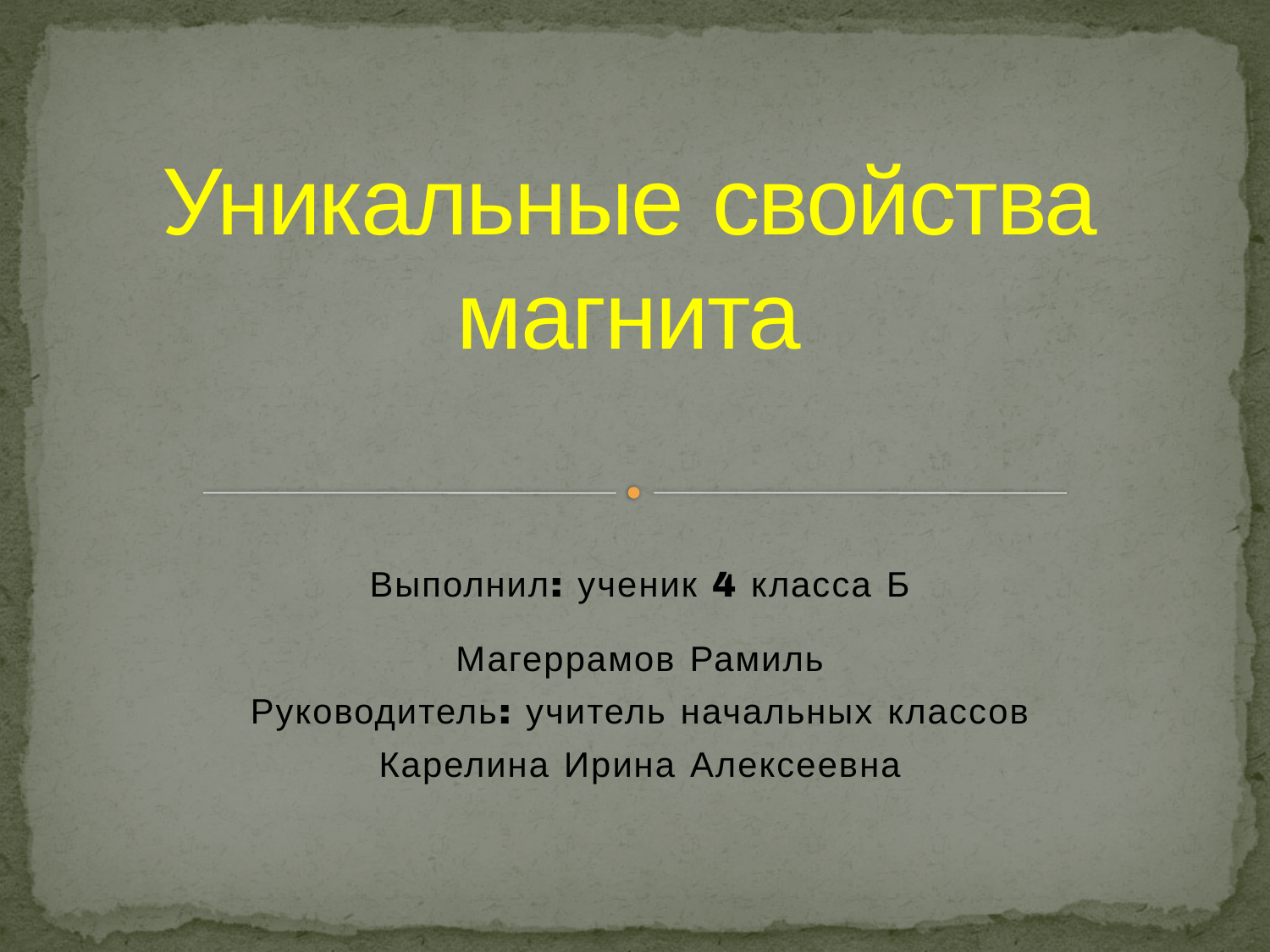

# Уникальные свойства магнита

Выполнил: ученик 4 класса Б
Магеррамов Рамиль
Руководитель: учитель начальных классов
Карелина Ирина Алексеевна